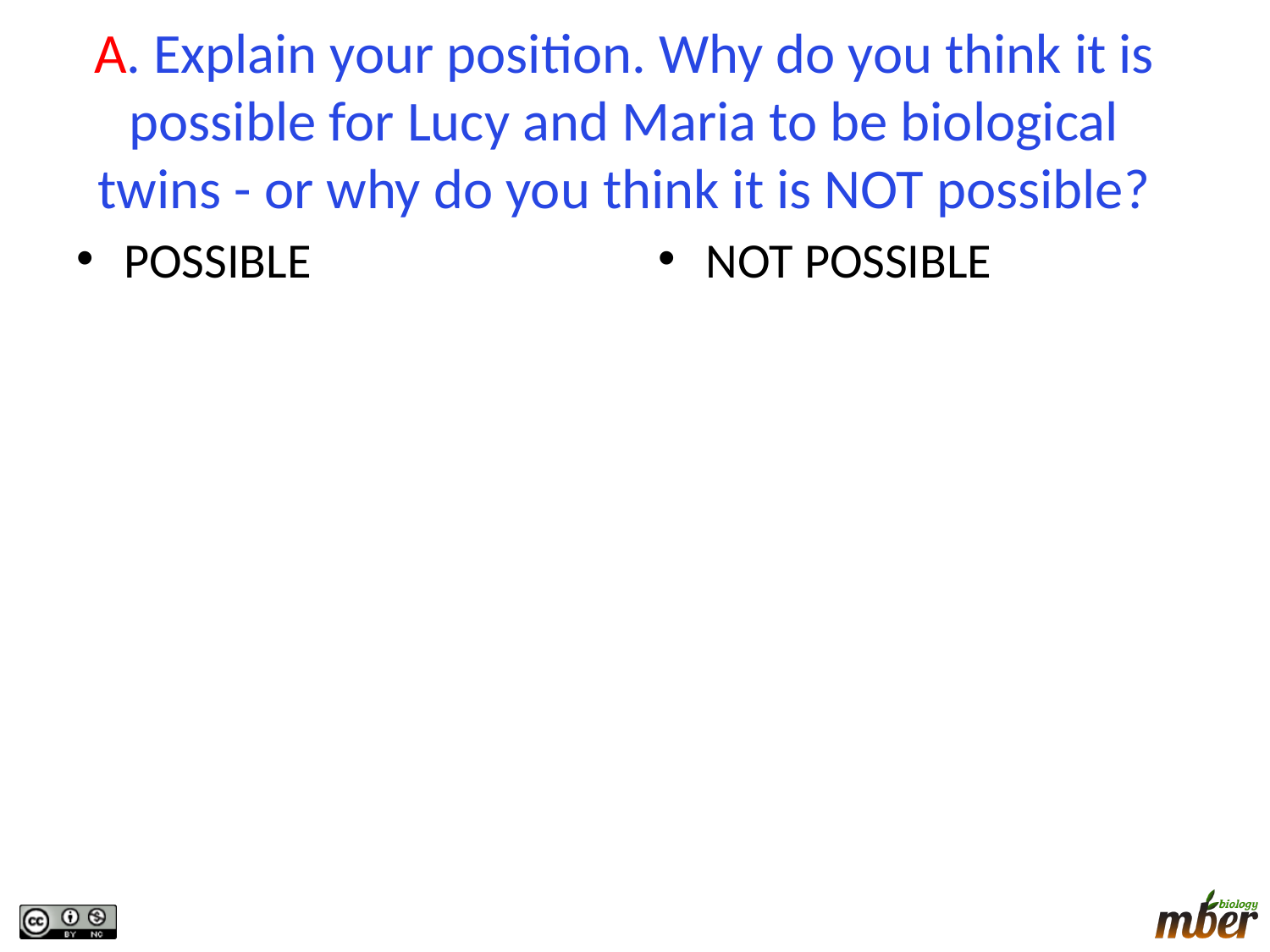

# A. Explain your position. Why do you think it is possible for Lucy and Maria to be biological twins - or why do you think it is NOT possible?
POSSIBLE
NOT POSSIBLE